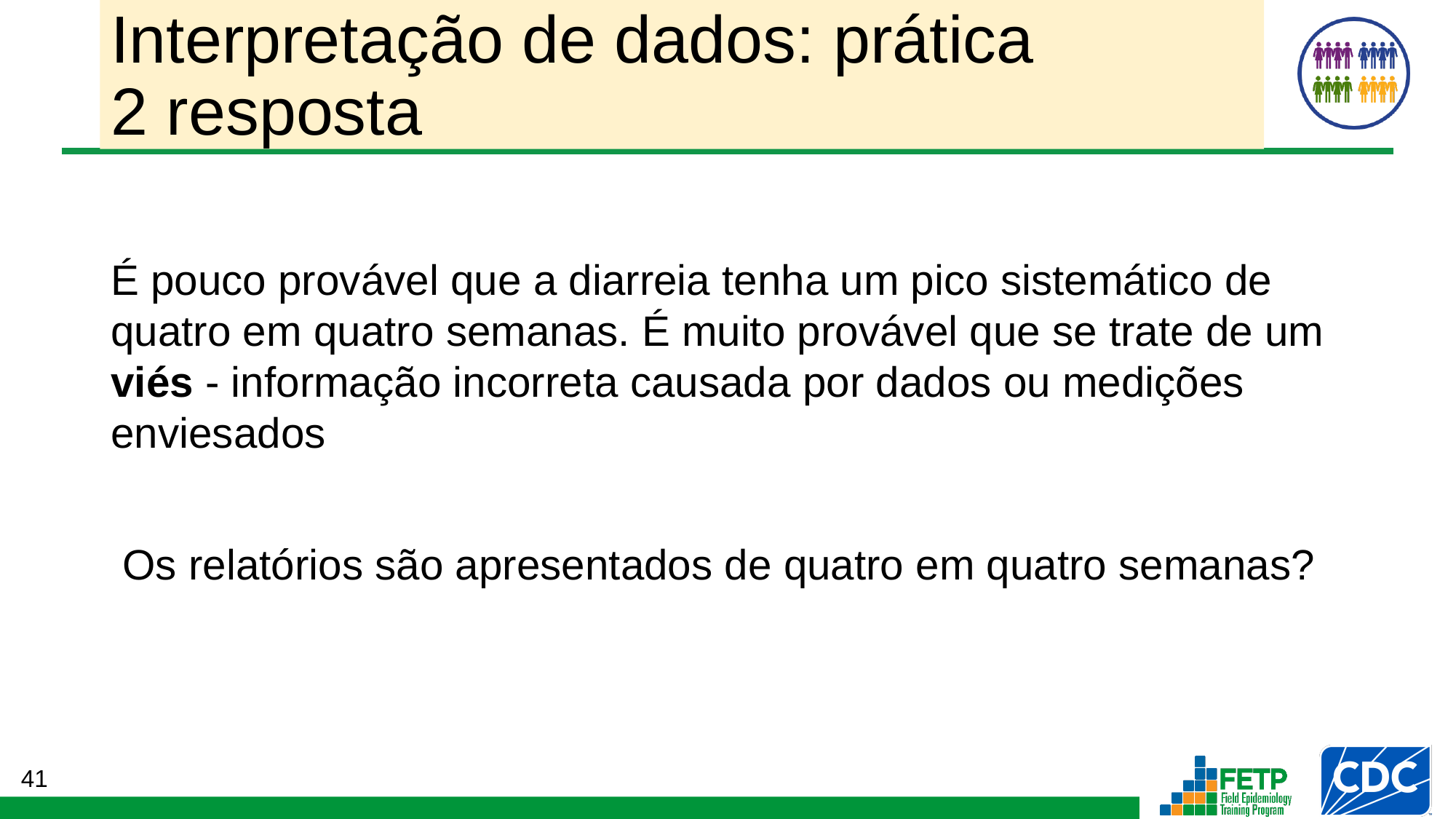

# Interpretação de dados: prática 2 resposta
É pouco provável que a diarreia tenha um pico sistemático de quatro em quatro semanas. É muito provável que se trate de um viés - informação incorreta causada por dados ou medições enviesados

 Os relatórios são apresentados de quatro em quatro semanas?